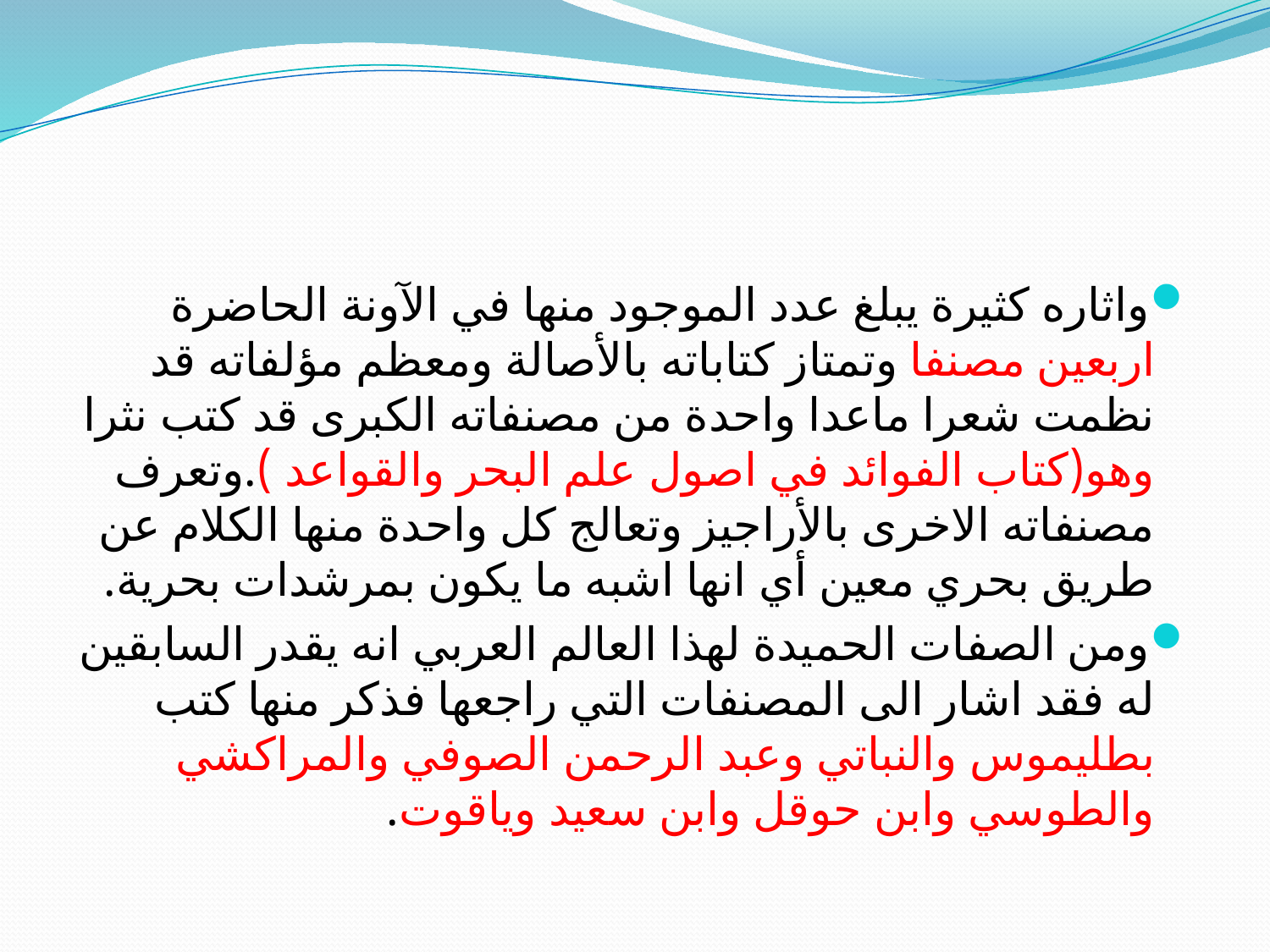

واثاره كثيرة يبلغ عدد الموجود منها في الآونة الحاضرة اربعين مصنفا وتمتاز كتاباته بالأصالة ومعظم مؤلفاته قد نظمت شعرا ماعدا واحدة من مصنفاته الكبرى قد كتب نثرا وهو(كتاب الفوائد في اصول علم البحر والقواعد ).وتعرف مصنفاته الاخرى بالأراجيز وتعالج كل واحدة منها الكلام عن طريق بحري معين أي انها اشبه ما يكون بمرشدات بحرية.
ومن الصفات الحميدة لهذا العالم العربي انه يقدر السابقين له فقد اشار الى المصنفات التي راجعها فذكر منها كتب بطليموس والنباتي وعبد الرحمن الصوفي والمراكشي والطوسي وابن حوقل وابن سعيد وياقوت.